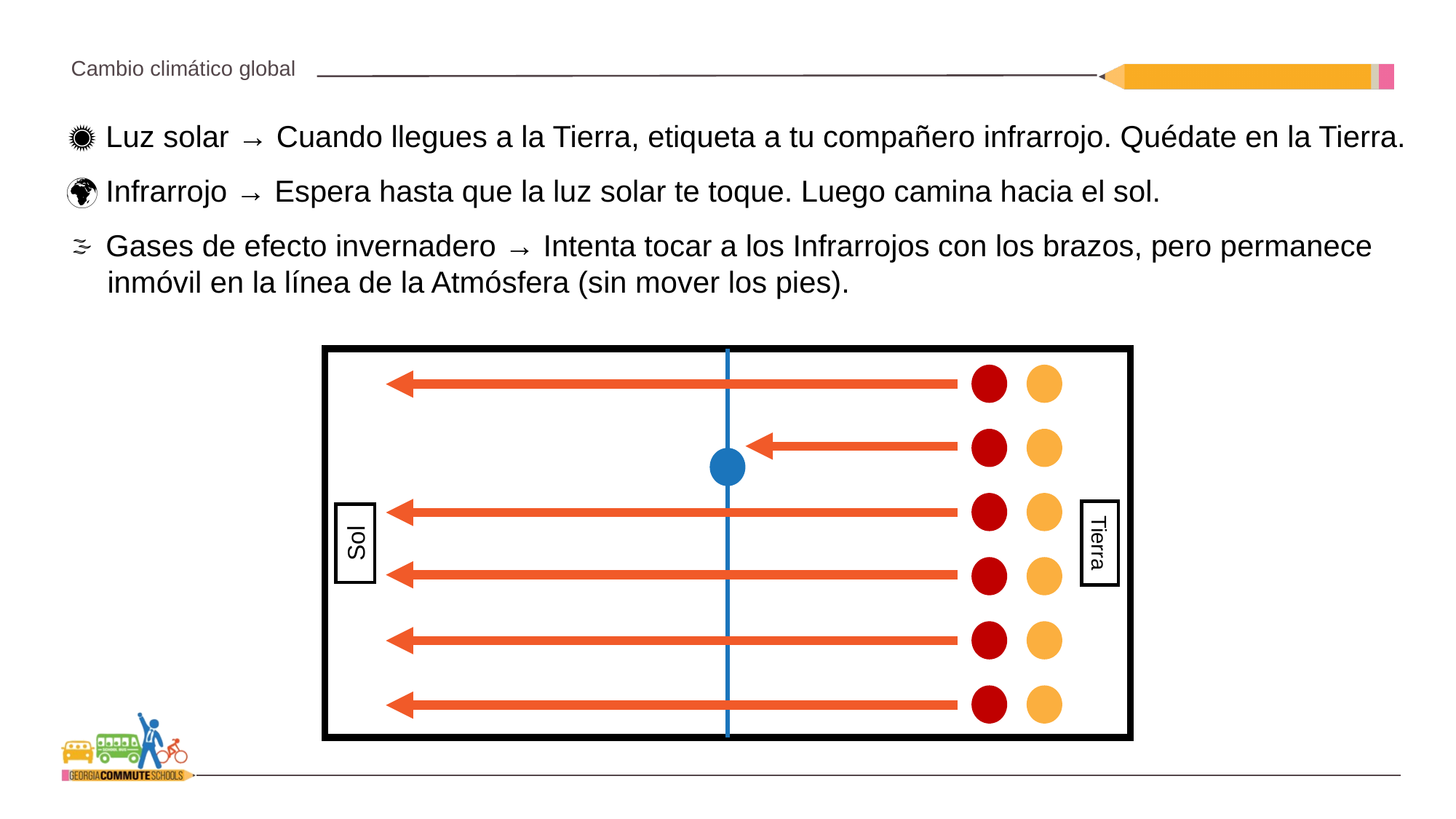

☀️ Luz solar → Cuando llegues a la Tierra, etiqueta a tu compañero infrarrojo. Quédate en la Tierra.
🌍 Infrarrojo → Espera hasta que la luz solar te toque. Luego camina hacia el sol.
🌫 Gases de efecto invernadero → Intenta tocar a los Infrarrojos con los brazos, pero permanece inmóvil en la línea de la Atmósfera (sin mover los pies).

Sol
Tierra